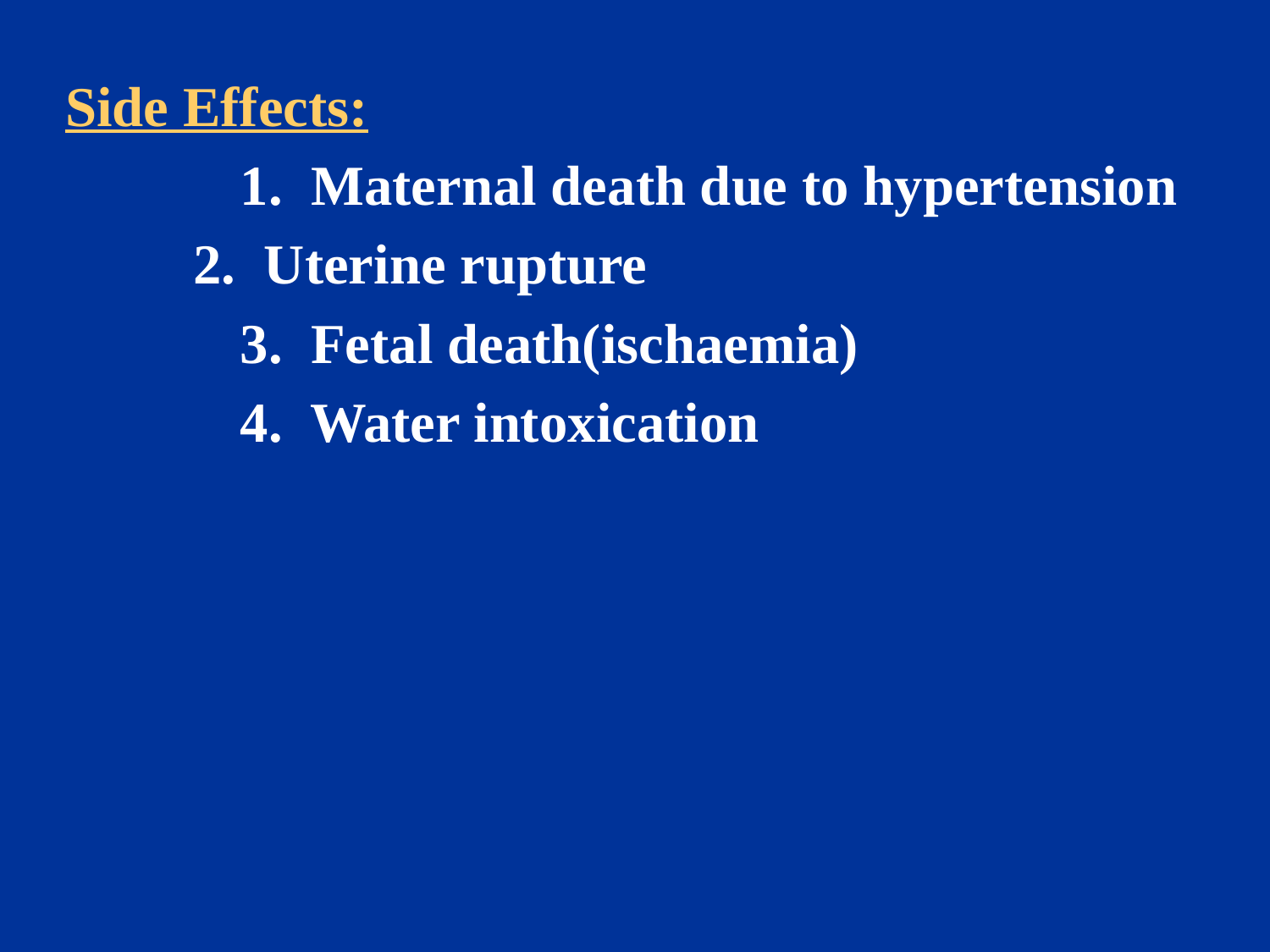

Side Effects:
		1.  Maternal death due to hypertension
         2.  Uterine rupture
		3.  Fetal death(ischaemia)
		4.  Water intoxication